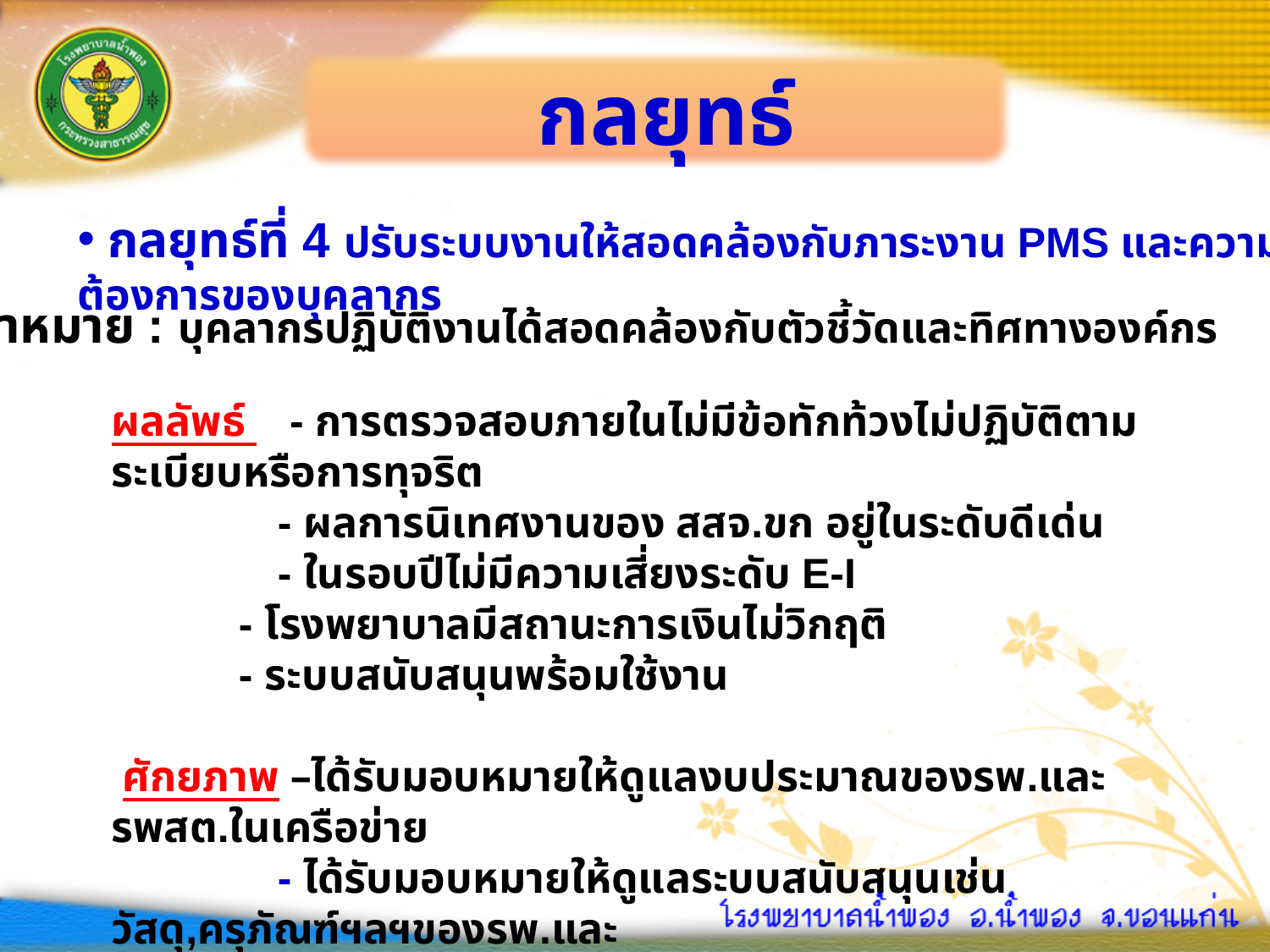

กลยุทธ์

 กลยุทธ์ที่ 4 ปรับระบบงานให้สอดคล้องกับภาระงาน PMS และความต้องการของบุคลากร

เป้าหมาย : บุคลากรปฏิบัติงานได้สอดคล้องกับตัวชี้วัดและทิศทางองค์กร

ผลลัพธ์    - การตรวจสอบภายในไม่มีข้อทักท้วงไม่ปฏิบัติตามระเบียบหรือการทุจริต
              - ผลการนิเทศงานของ สสจ.ขก อยู่ในระดับดีเด่น
              - ในรอบปีไม่มีความเสี่ยงระดับ E-I
	- โรงพยาบาลมีสถานะการเงินไม่วิกฤติ
	- ระบบสนับสนุนพร้อมใช้งาน

 ศักยภาพ –ได้รับมอบหมายให้ดูแลงบประมาณของรพ.และรพสต.ในเครือข่าย
              - ได้รับมอบหมายให้ดูแลระบบสนับสนุนเช่นวัสดุ,ครุภัณฑ์ฯลฯของรพ.และ
                 รพสต.ในเครือข่าย